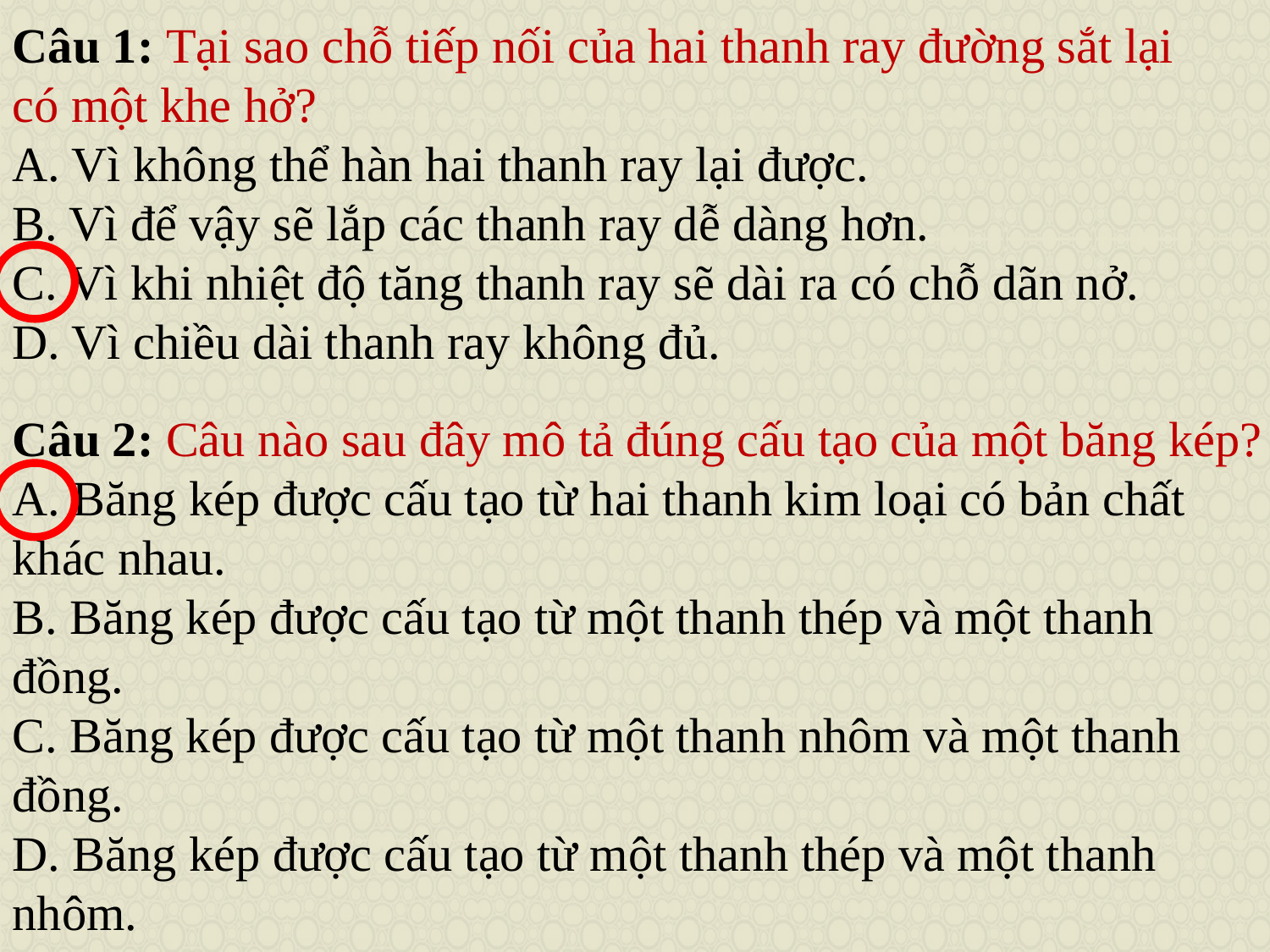

Câu 1: Tại sao chỗ tiếp nối của hai thanh ray đường sắt lại có một khe hở?
A. Vì không thể hàn hai thanh ray lại được.
B. Vì để vậy sẽ lắp các thanh ray dễ dàng hơn.
C. Vì khi nhiệt độ tăng thanh ray sẽ dài ra có chỗ dãn nở.
D. Vì chiều dài thanh ray không đủ.

Câu 2: Câu nào sau đây mô tả đúng cấu tạo của một băng kép?
A. Băng kép được cấu tạo từ hai thanh kim loại có bản chất khác nhau.
B. Băng kép được cấu tạo từ một thanh thép và một thanh đồng.
C. Băng kép được cấu tạo từ một thanh nhôm và một thanh đồng.
D. Băng kép được cấu tạo từ một thanh thép và một thanh nhôm.